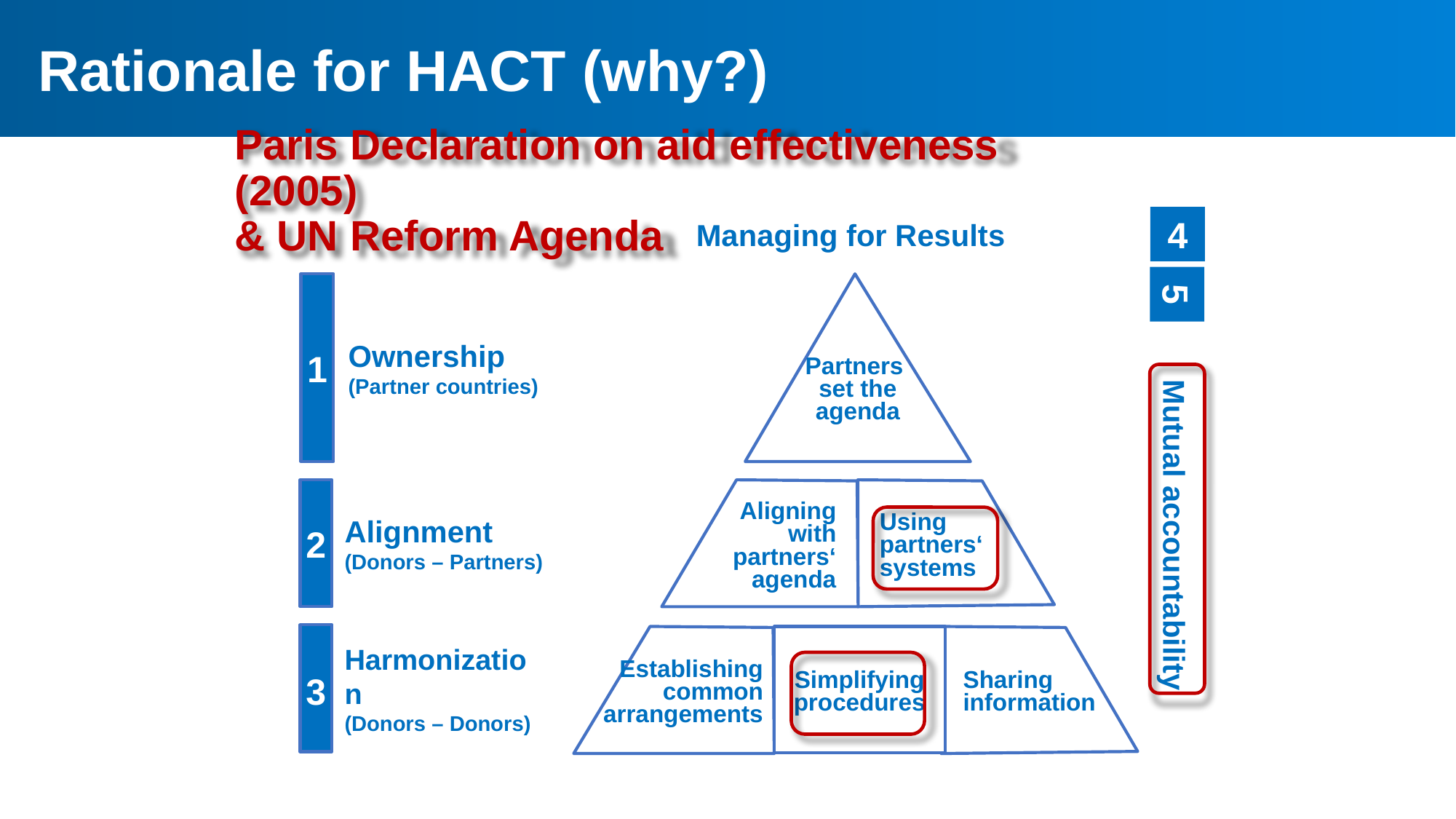

# Rationale for HACT (why?)
Paris Declaration on aid effectiveness (2005)
& UN Reform Agenda
4
Managing for Results
1
Ownership
(Partner countries)

Partners
set the
agenda
Aligning
with
partners‘
agenda
Using
partners‘
systems
Establishing
common
arrangements
Simplifying
procedures
Sharing
information
2
Alignment
(Donors – Partners)
5
Mutual accountability

3
Harmonization
(Donors – Donors)